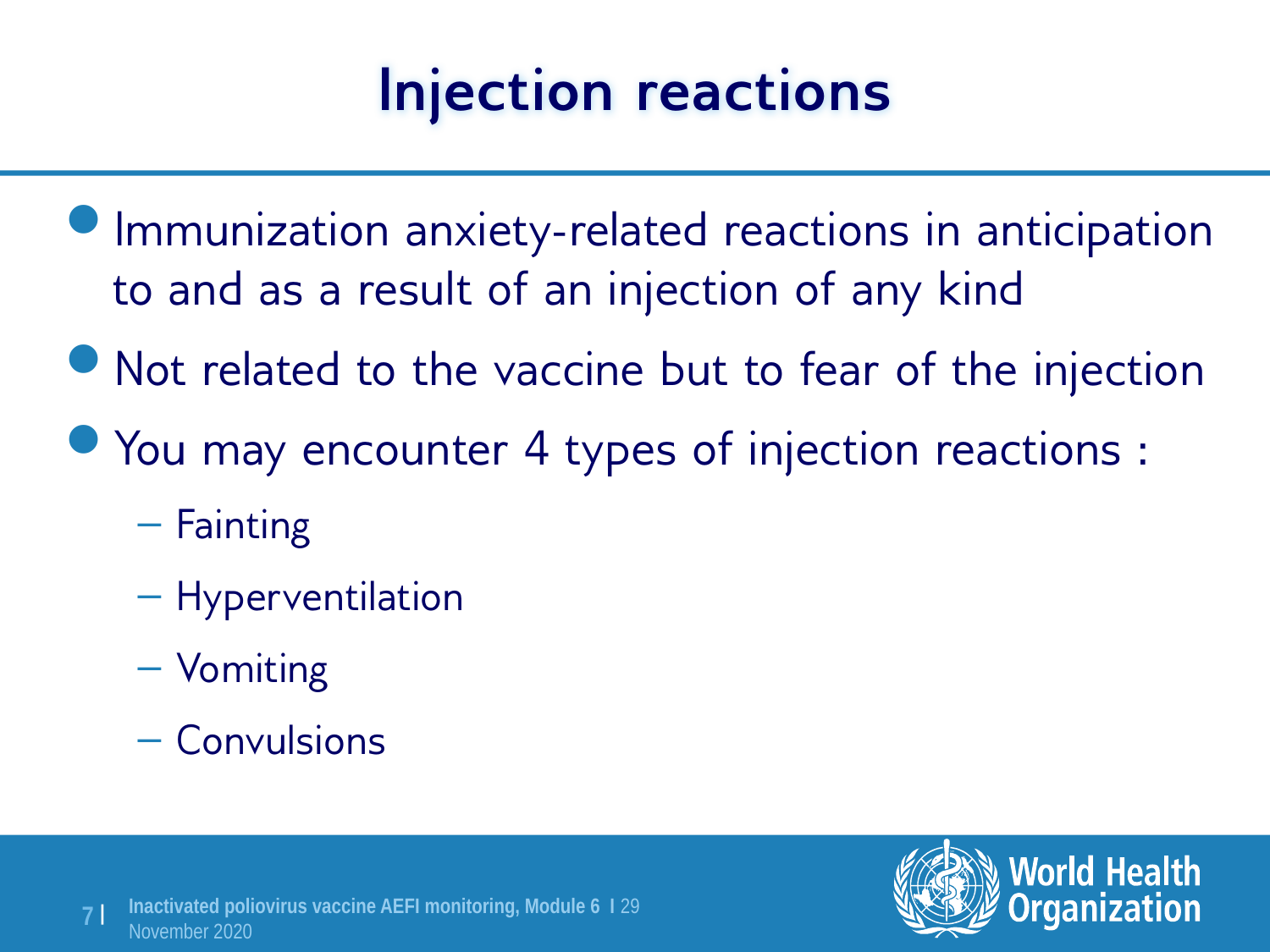

# Injection reactions
Immunization anxiety-related reactions in anticipation to and as a result of an injection of any kind
Not related to the vaccine but to fear of the injection
You may encounter 4 types of injection reactions :
Fainting
Hyperventilation
Vomiting
Convulsions